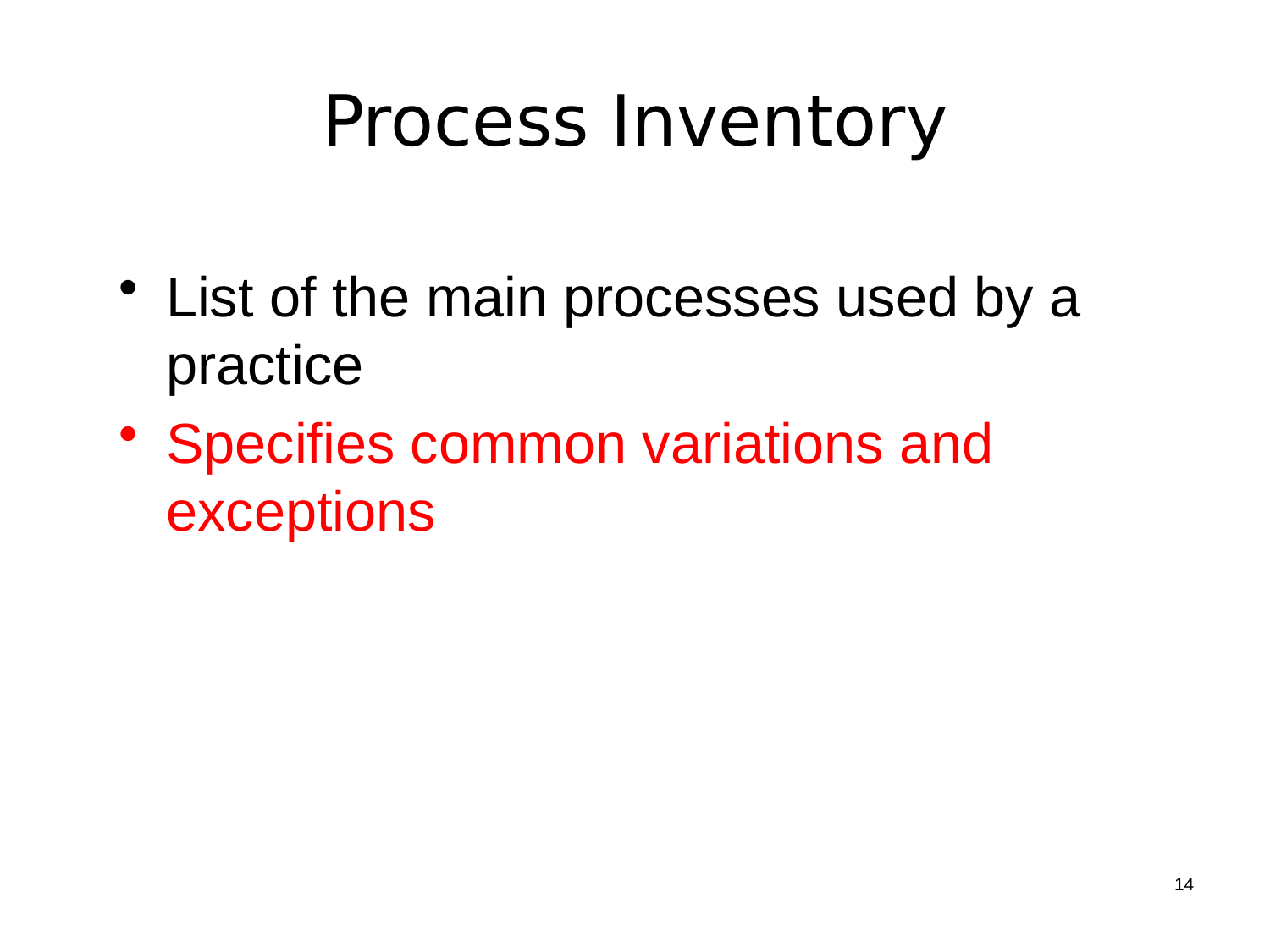

# Process Inventory
List of the main processes used by a practice
Specifies common variations and exceptions

14